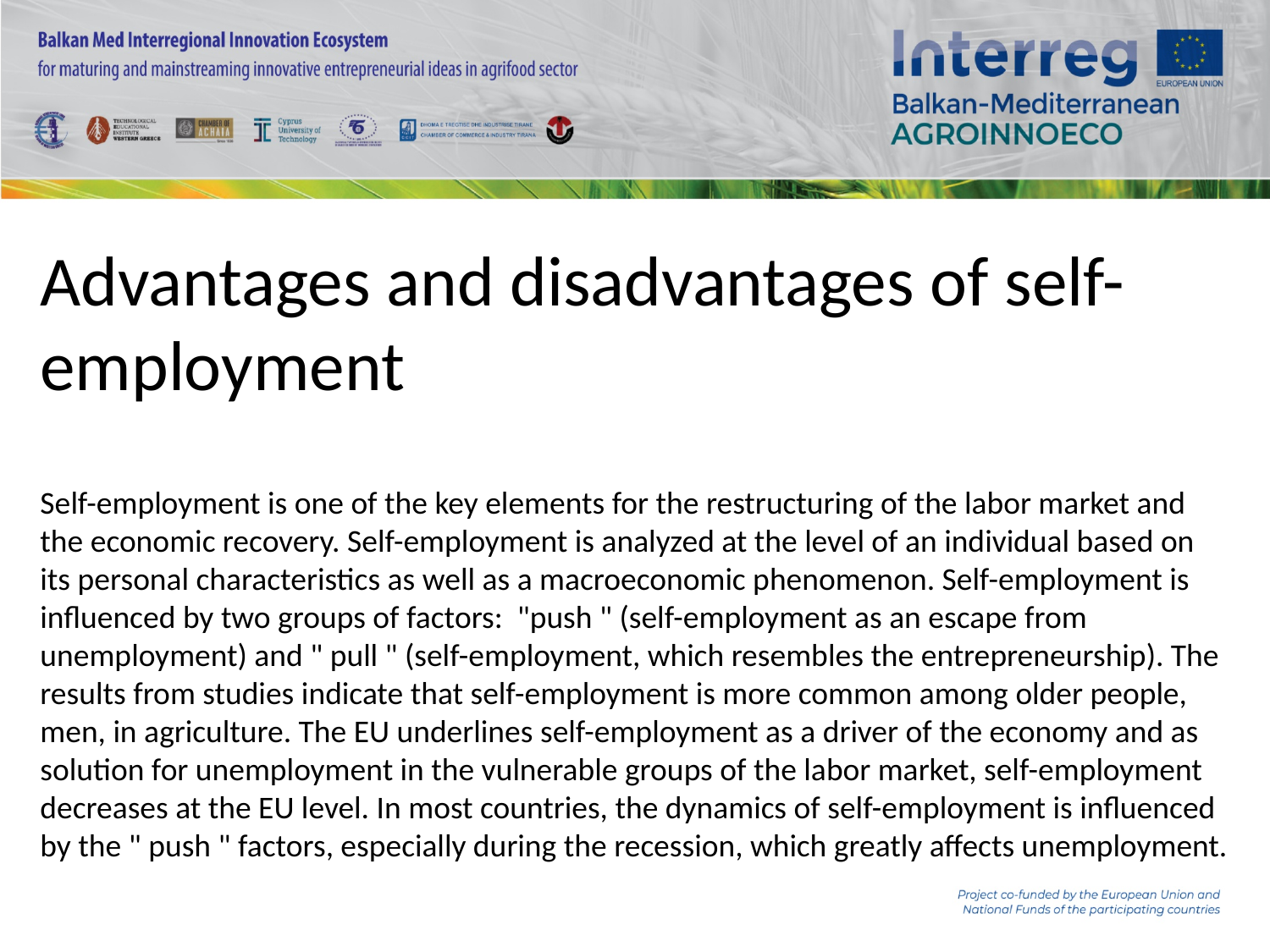

Advantages and disadvantages of self-employment
Self-employment is one of the key elements for the restructuring of the labor market and the economic recovery. Self-employment is analyzed at the level of an individual based on its personal characteristics as well as a macroeconomic phenomenon. Self-employment is influenced by two groups of factors:  "push " (self-employment as an escape from unemployment) and " pull " (self-employment, which resembles the entrepreneurship). The results from studies indicate that self-employment is more common among older people, men, in agriculture. The EU underlines self-employment as a driver of the economy and as solution for unemployment in the vulnerable groups of the labor market, self-employment decreases at the EU level. In most countries, the dynamics of self-employment is influenced by the " push " factors, especially during the recession, which greatly affects unemployment.